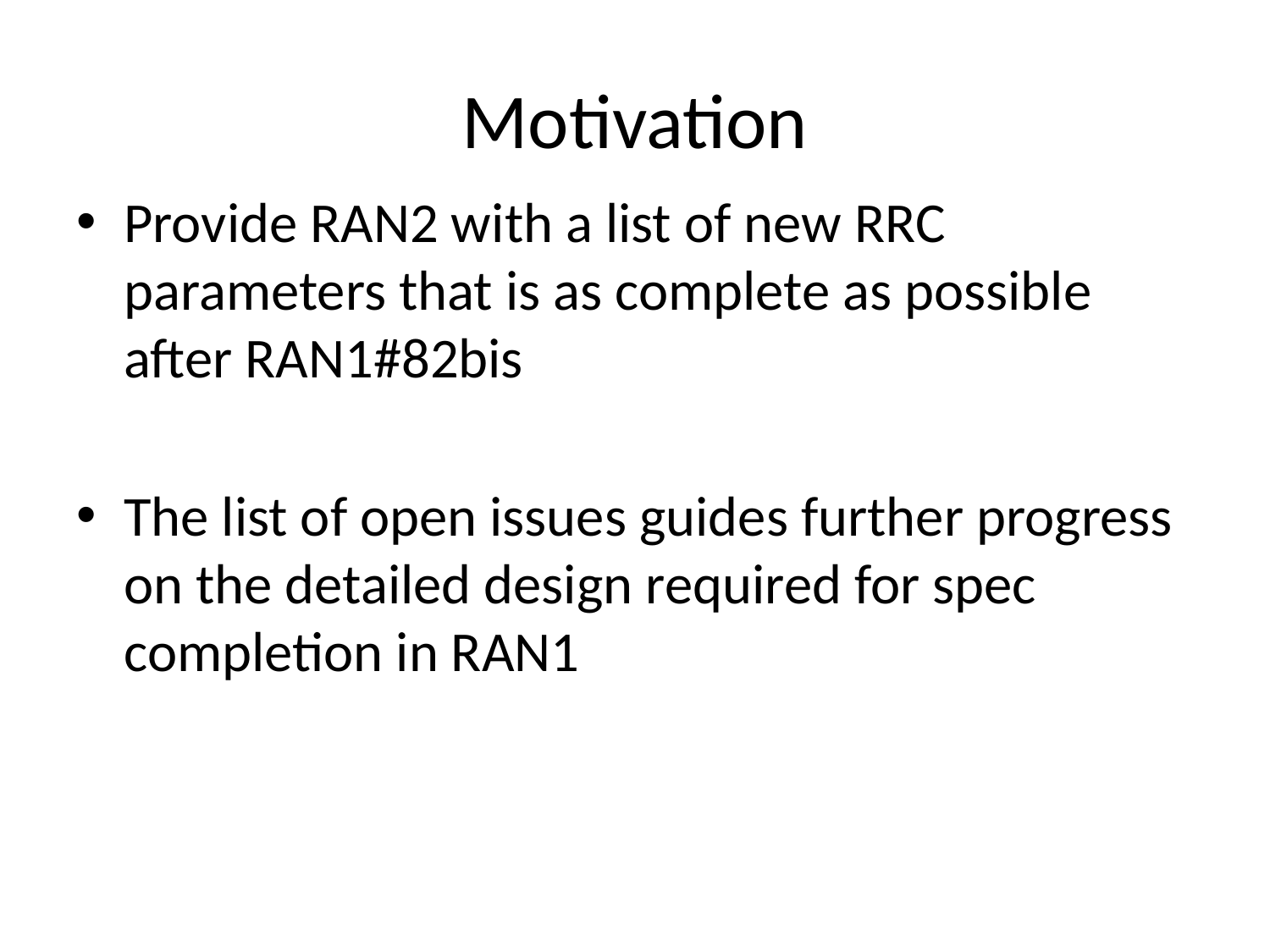

# Motivation
Provide RAN2 with a list of new RRC parameters that is as complete as possible after RAN1#82bis

The list of open issues guides further progress on the detailed design required for spec completion in RAN1